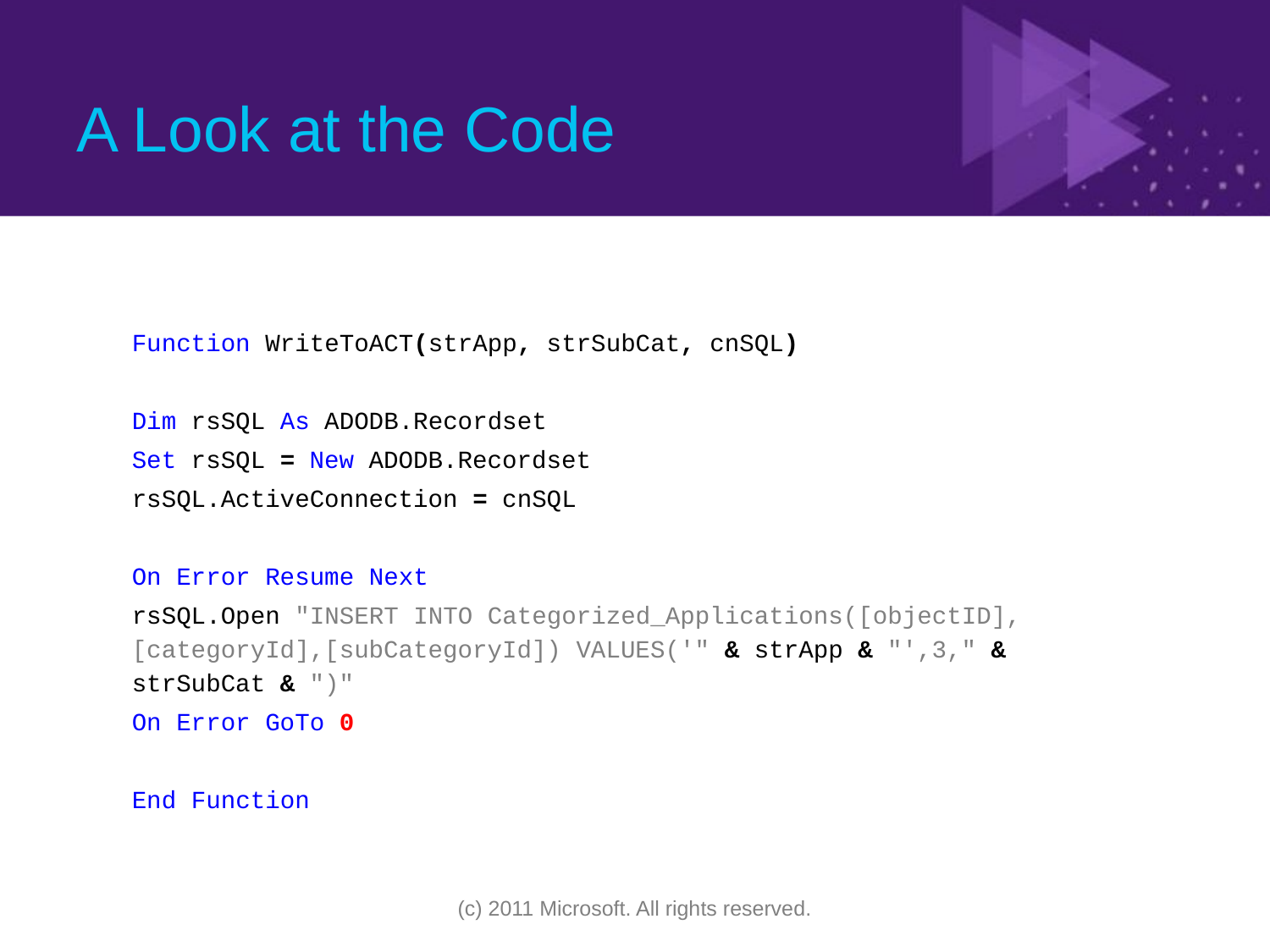

# A Look at the Code
Function WriteToACT(strApp, strSubCat, cnSQL)

Dim rsSQL As ADODB.Recordset
Set rsSQL = New ADODB.Recordset
rsSQL.ActiveConnection = cnSQL

On Error Resume Next
rsSQL.Open "INSERT INTO Categorized_Applications([objectID],[categoryId],[subCategoryId]) VALUES('" & strApp & "',3," & strSubCat & ")"
On Error GoTo 0

End Function
(c) 2011 Microsoft. All rights reserved.